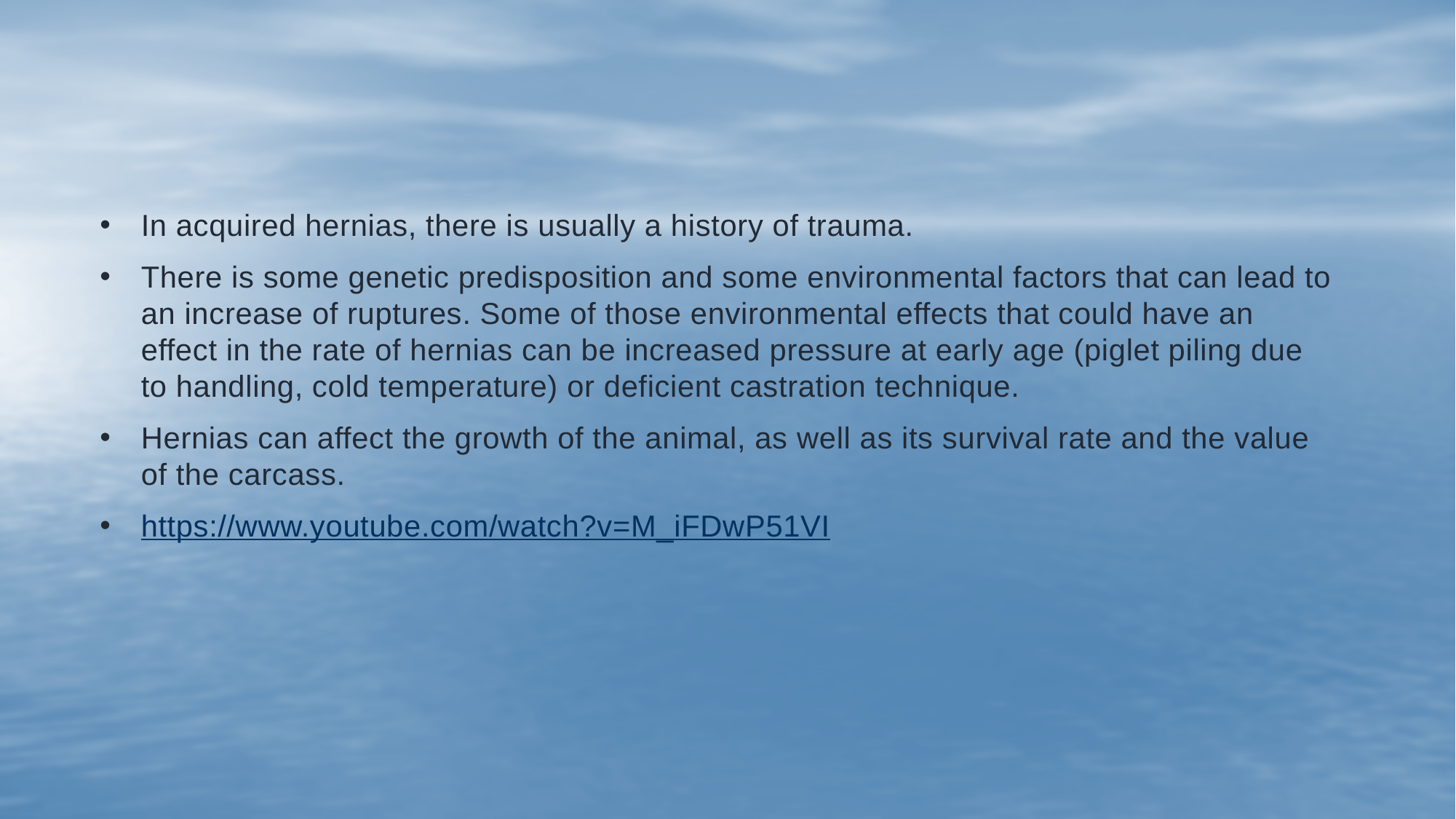

In acquired hernias, there is usually a history of trauma.
There is some genetic predisposition and some environmental factors that can lead to an increase of ruptures. Some of those environmental effects that could have an effect in the rate of hernias can be increased pressure at early age (piglet piling due to handling, cold temperature) or deficient castration technique.
Hernias can affect the growth of the animal, as well as its survival rate and the value of the carcass.
https://www.youtube.com/watch?v=M_iFDwP51VI